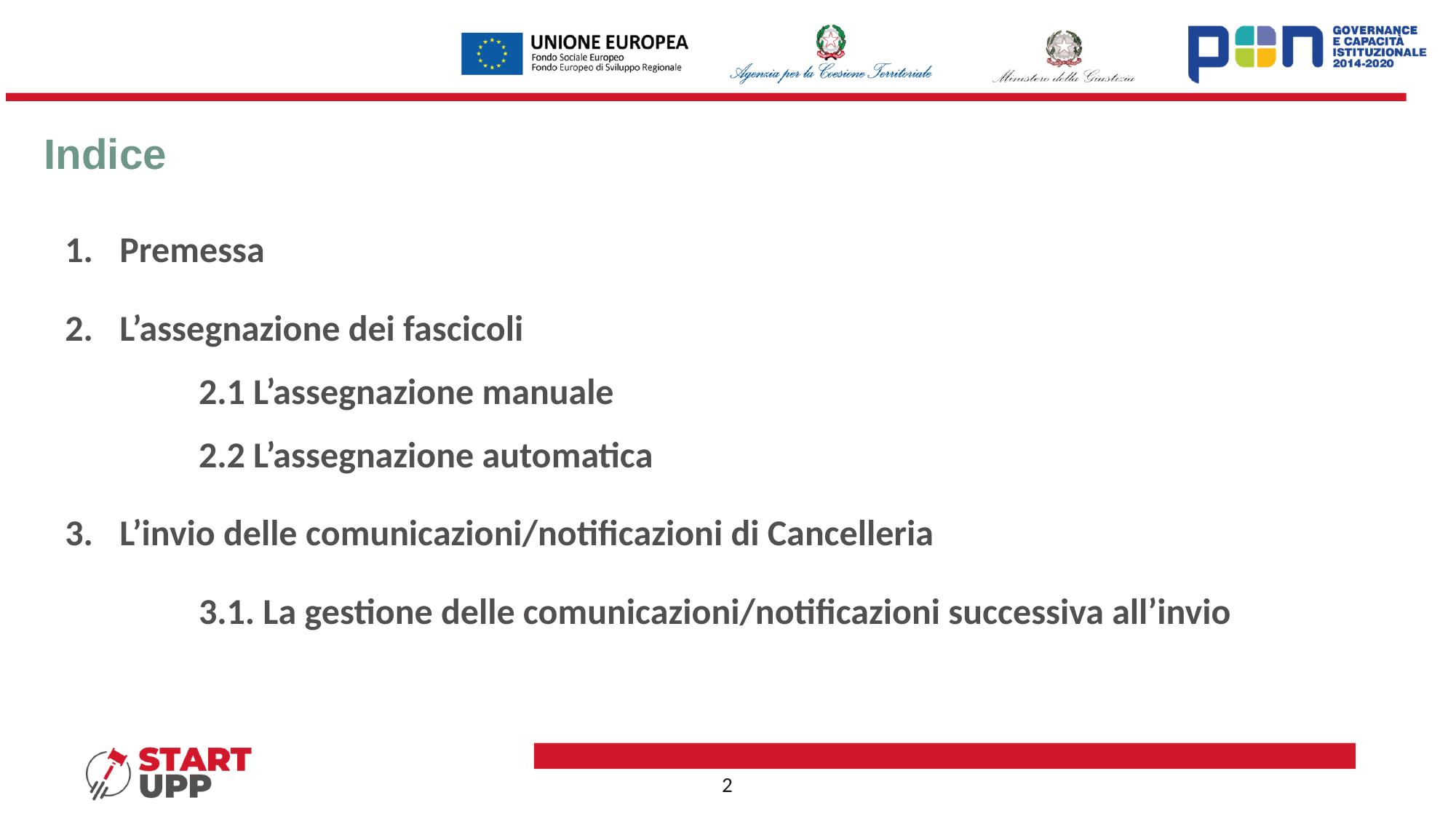

# Indice
Premessa
L’assegnazione dei fascicoli
	   2.1 L’assegnazione manuale
	   2.2 L’assegnazione automatica
L’invio delle comunicazioni/notificazioni di Cancelleria
	   3.1. La gestione delle comunicazioni/notificazioni successiva all’invio
2